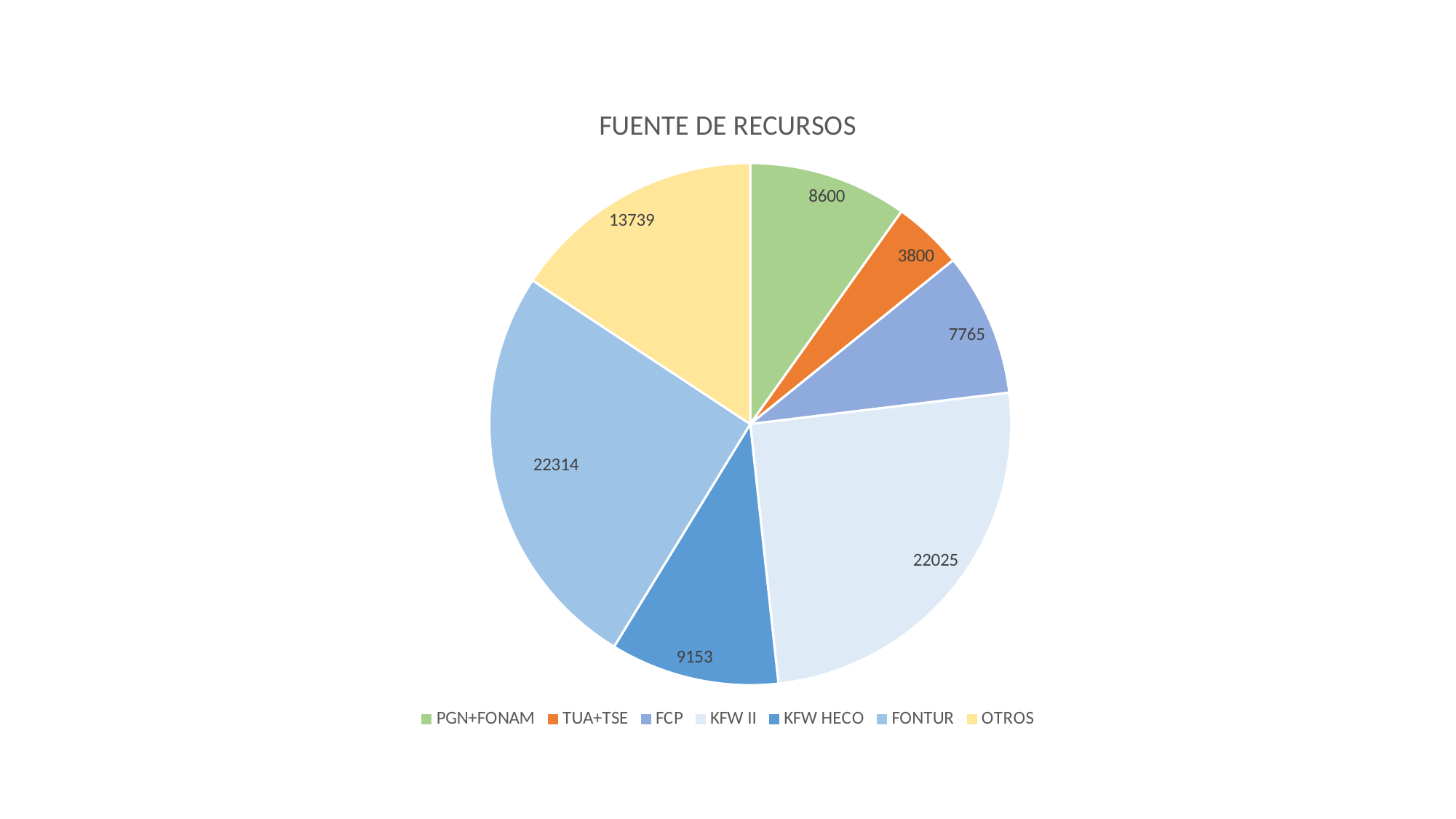

### Chart:

| Category | FUENTE DE RECURSOS |
|---|---|
| PGN+FONAM | 8600.0 |
| TUA+TSE | 3800.0 |
| FCP | 7765.0 |
| KFW II | 22025.0 |
| KFW HECO | 9153.0 |
| FONTUR | 22314.0 |
| OTROS | 13739.0 |